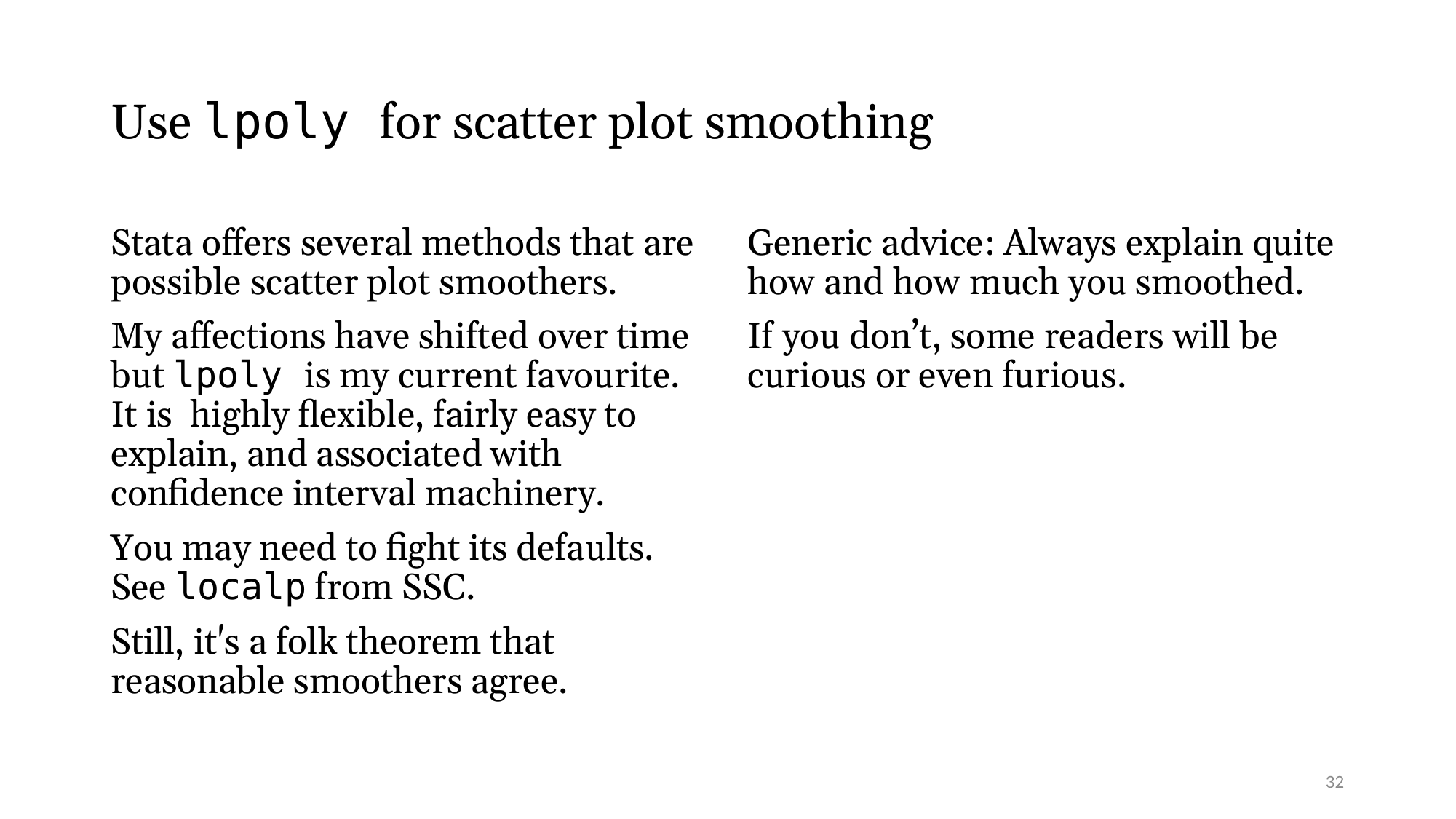

# Use lpoly for scatter plot smoothing
Stata offers several methods that are possible scatter plot smoothers.
My affections have shifted over time but lpoly is my current favourite. It is  highly flexible, fairly easy to explain, and associated with confidence interval machinery.
You may need to fight its defaults. See localp from SSC.
Still, it's a folk theorem that reasonable smoothers agree.

Generic advice: Always explain quite how and how much you smoothed.
If you don’t, some readers will be curious or even furious.
32